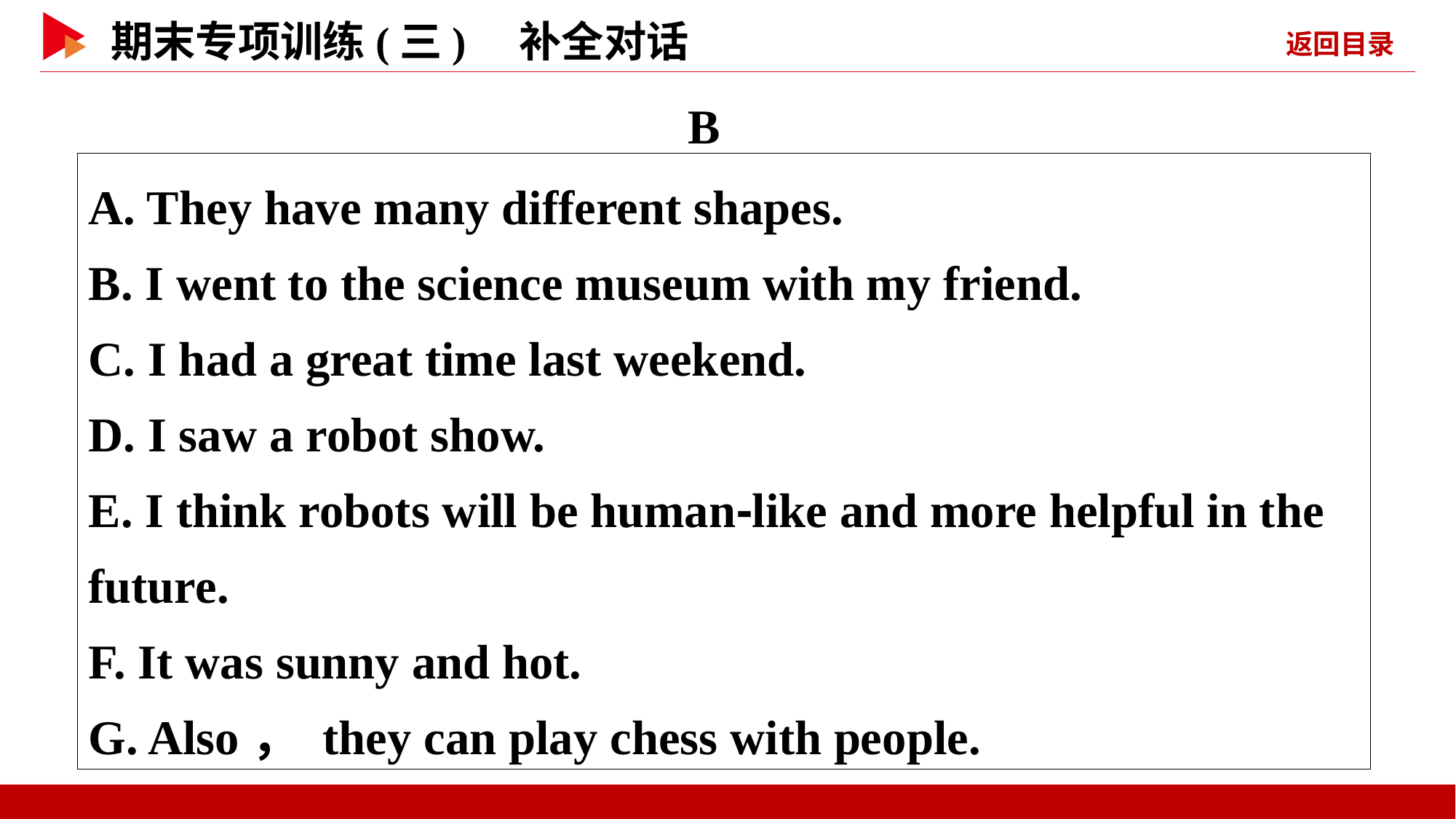

B
A. They have many different shapes.
B. I went to the science museum with my friend.
C. I had a great time last weekend.
D. I saw a robot show.
E. I think robots will be human⁃like and more helpful in the future.
F. It was sunny and hot.
G. Also， they can play chess with people.